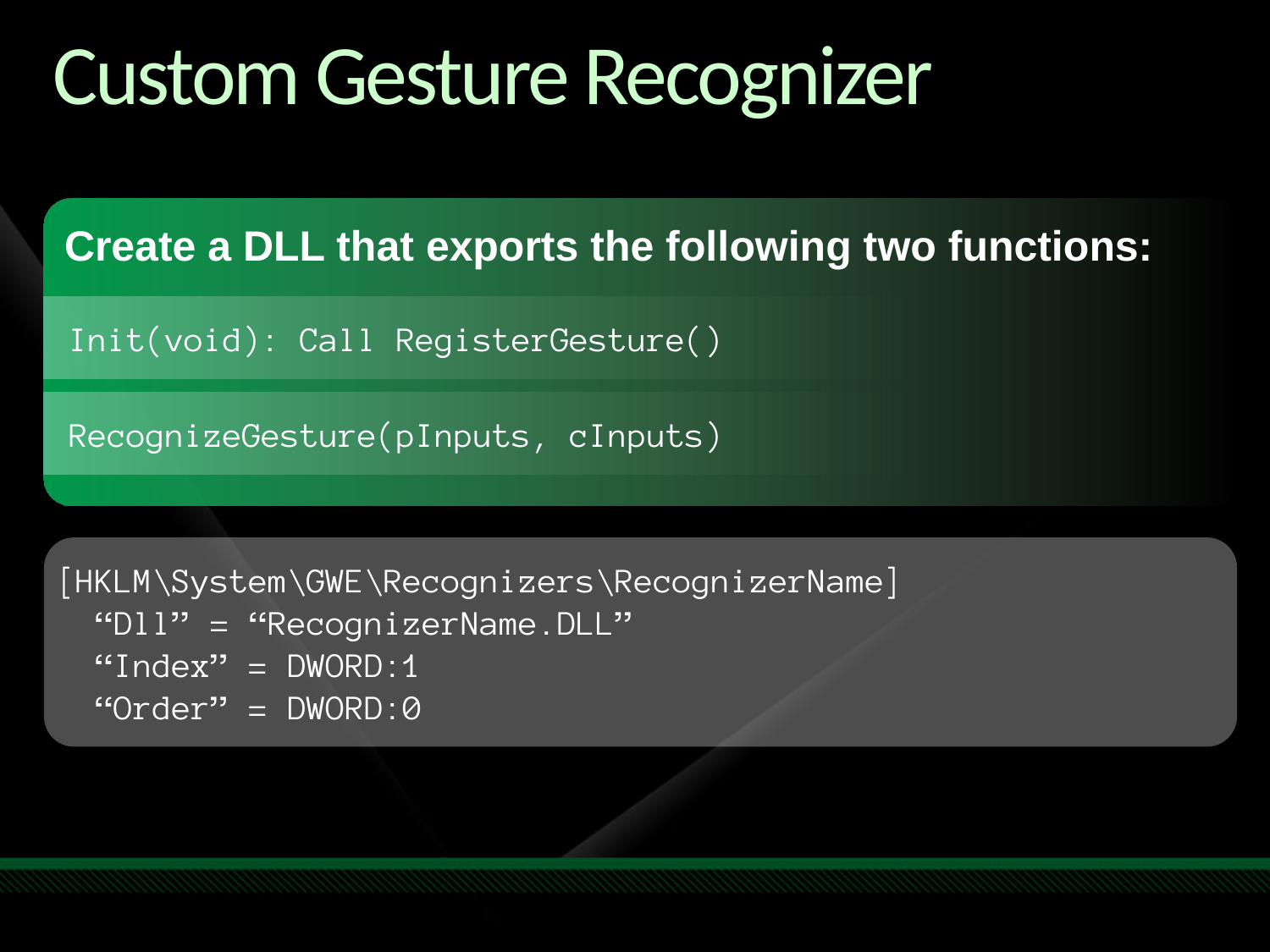

# Custom Gesture Recognizer
Create a DLL that exports the following two functions:
Init(void): Call RegisterGesture()
RecognizeGesture(pInputs, cInputs)
[HKLM\System\GWE\Recognizers\RecognizerName]
  “Dll” = “RecognizerName.DLL”
  “Index” = DWORD:1
  “Order” = DWORD:0